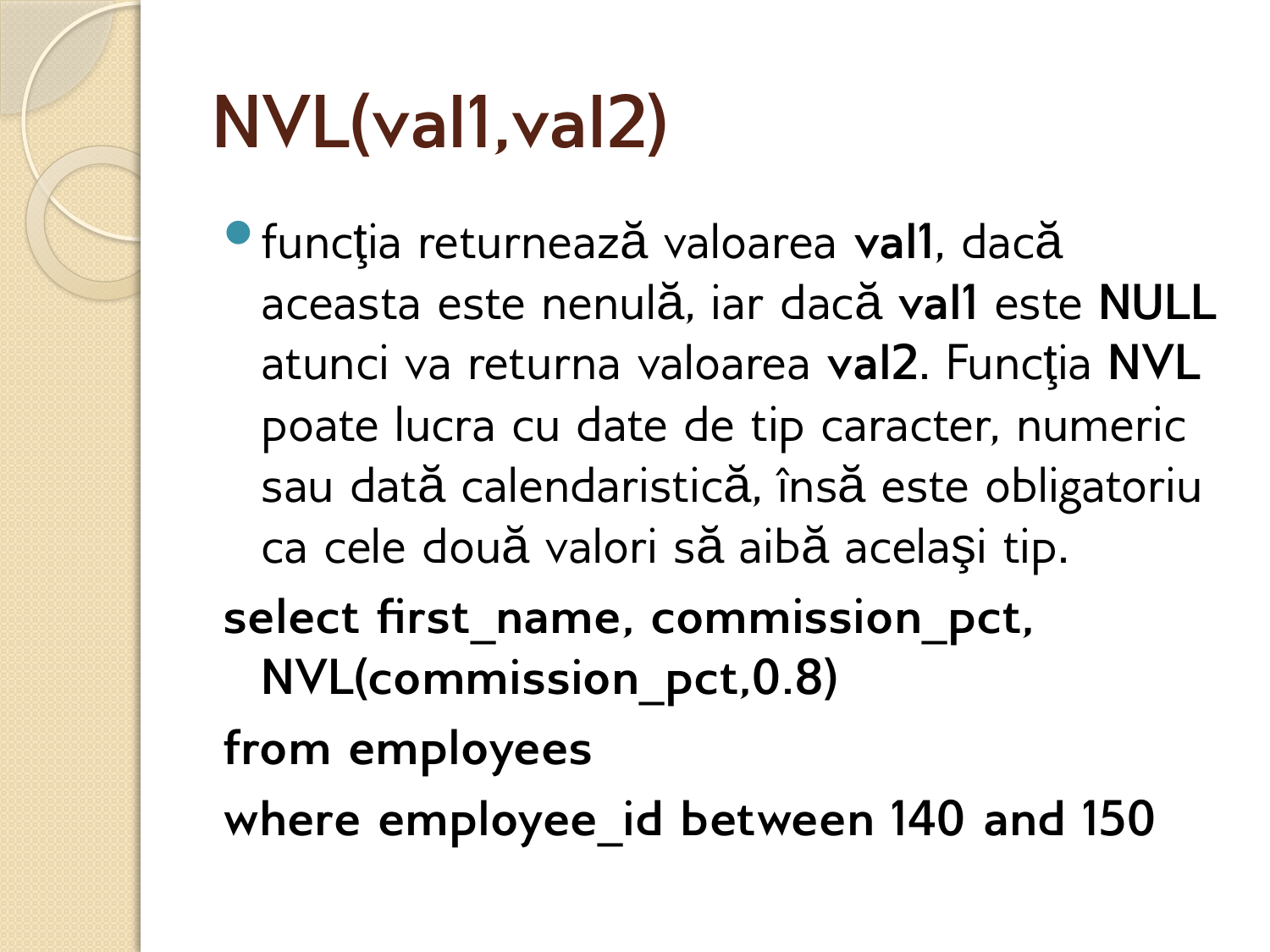

# NVL(val1,val2)
funcţia returnează valoarea val1, dacă aceasta este nenulă, iar dacă val1 este NULL atunci va returna valoarea val2. Funcţia NVL poate lucra cu date de tip caracter, numeric sau dată calendaristică, însă este obligatoriu ca cele două valori să aibă acelaşi tip.
select first_name, commission_pct, NVL(commission_pct,0.8)
from employees
where employee_id between 140 and 150